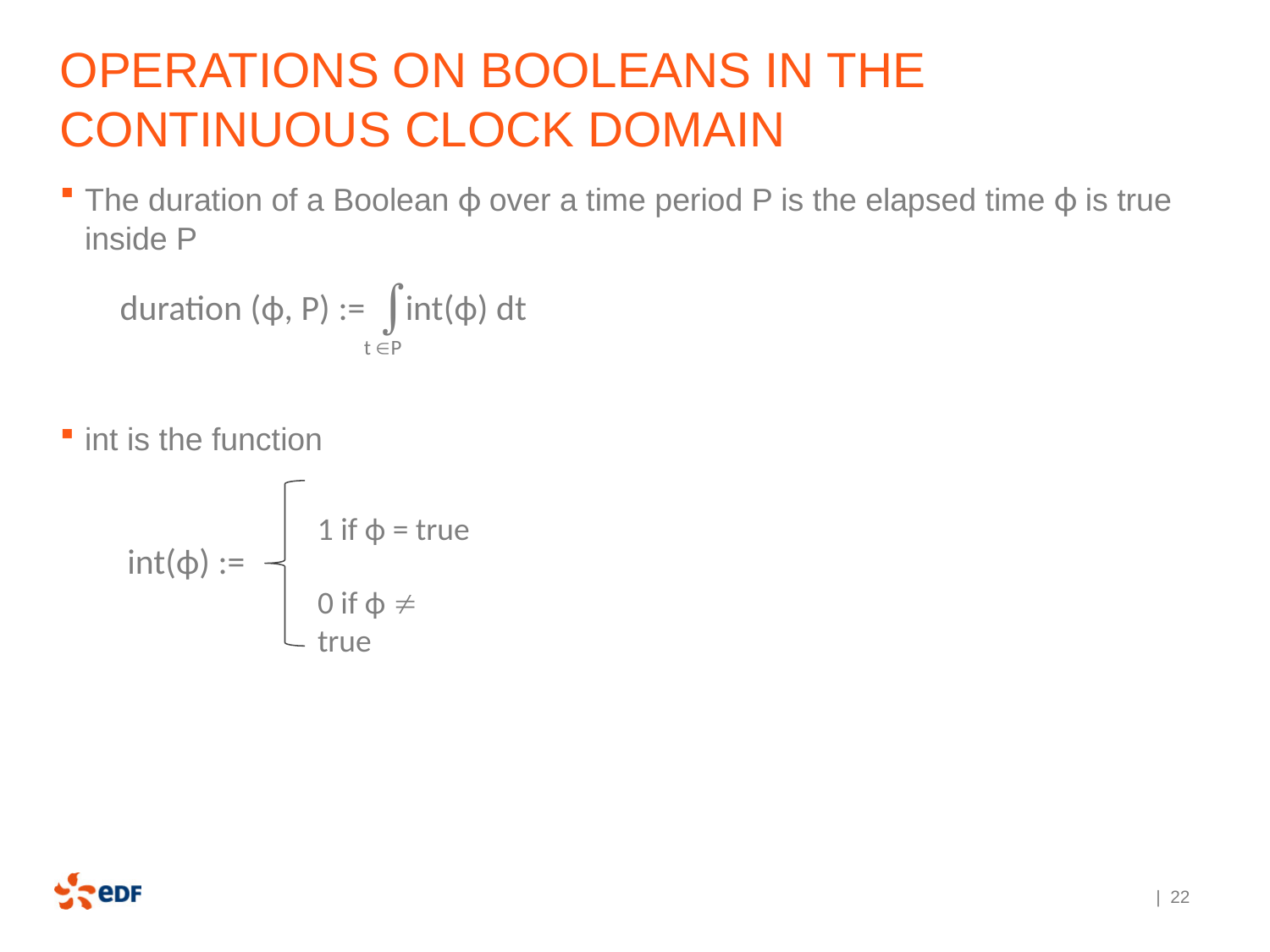

# Operations on Booleans in the continuous clock domain
The duration of a Boolean ϕ over a time period P is the elapsed time ϕ is true inside P

int is the function
∫
t ∈P
duration (ϕ, P) :=     int(ϕ) dt

1 if ϕ = true
int(ϕ) :=
0 if ϕ ≠ true